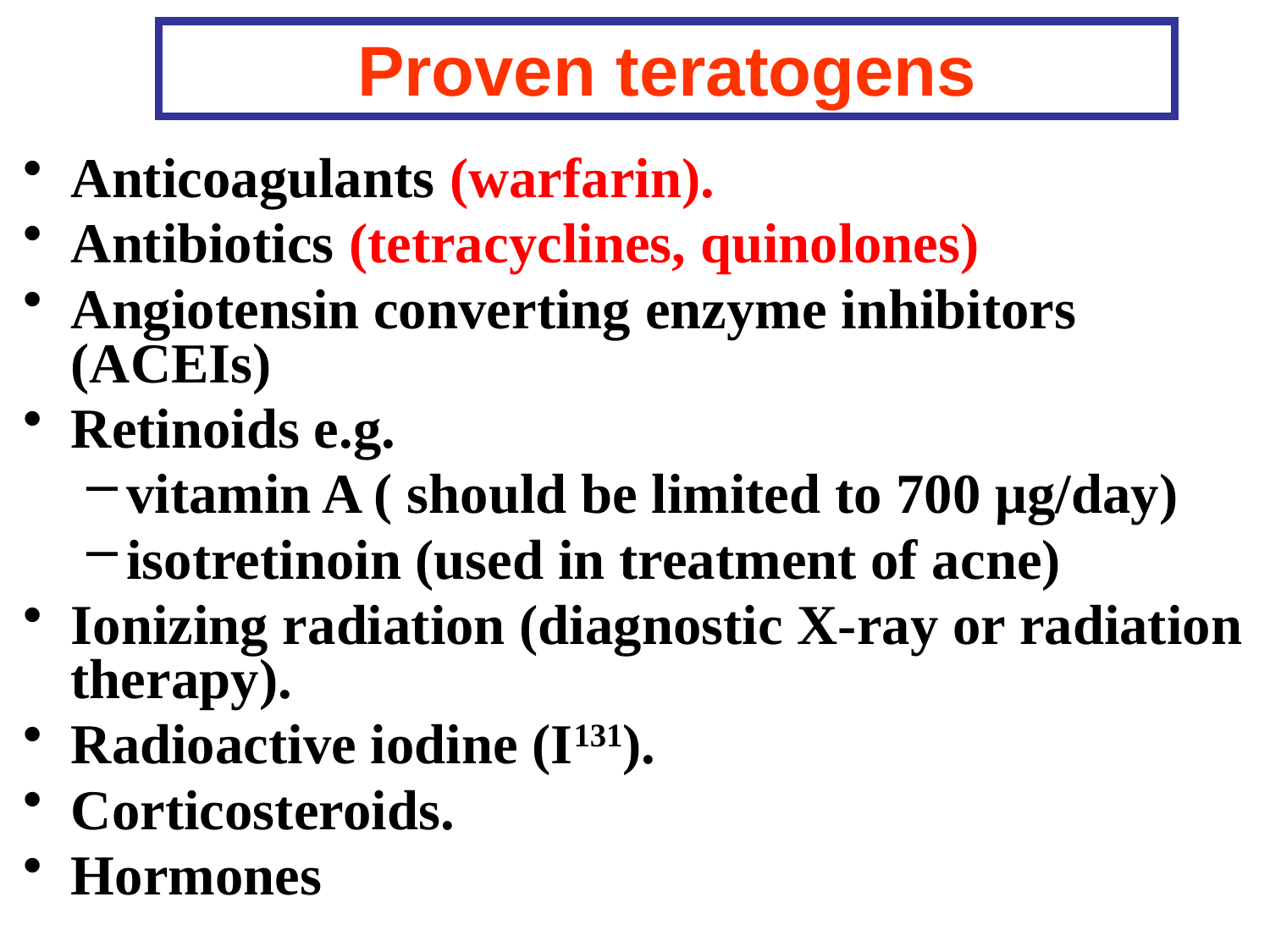

Proven teratogens
Anticoagulants (warfarin).
Antibiotics (tetracyclines, quinolones)
Angiotensin converting enzyme inhibitors (ACEIs)
Retinoids e.g.
vitamin A ( should be limited to 700 μg/day)
isotretinoin (used in treatment of acne)
Ionizing radiation (diagnostic X-ray or radiation therapy).
Radioactive iodine (I131).
Corticosteroids.
Hormones